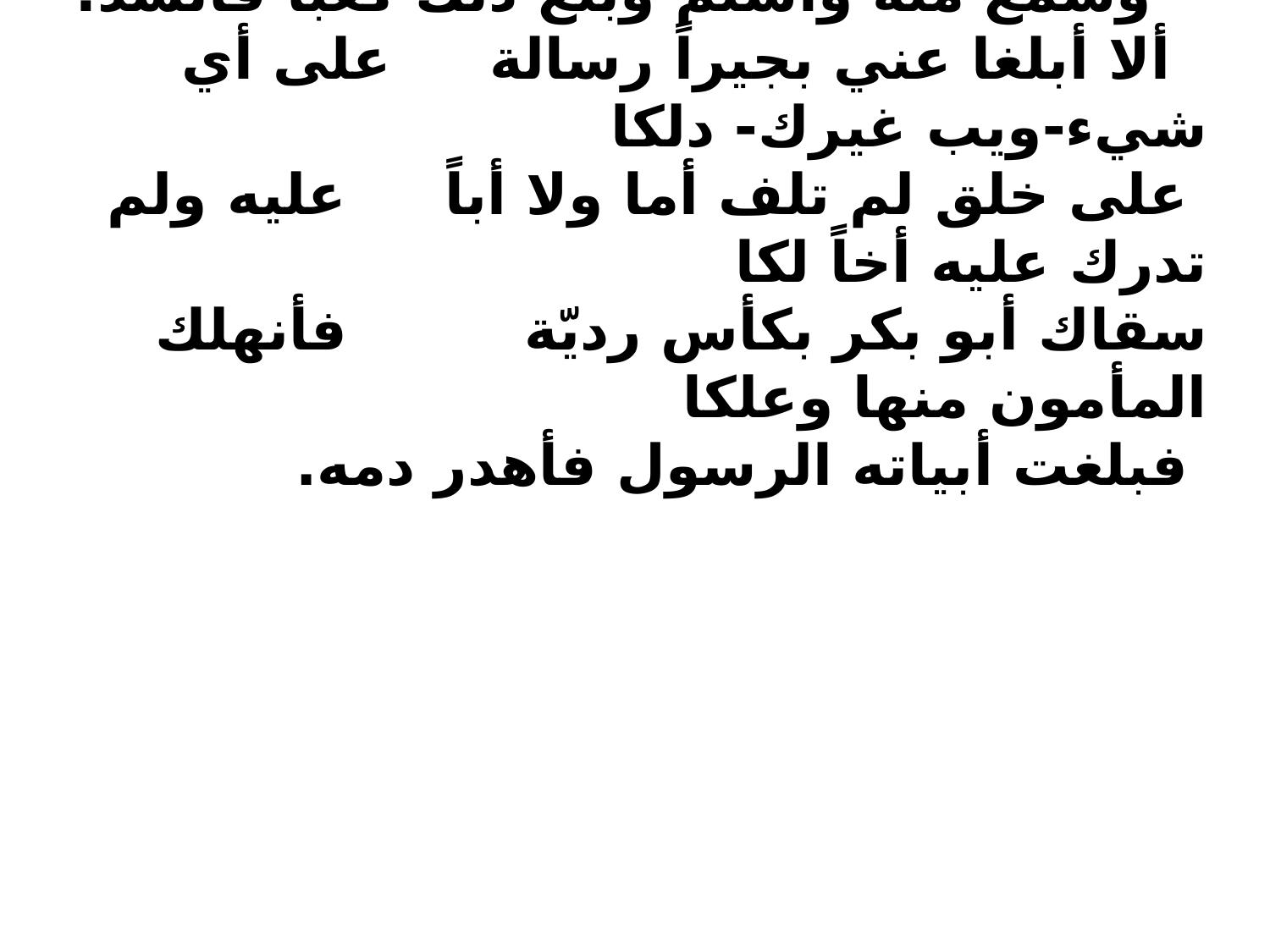

وسمع منه وأسلم وبلغ ذلك كعباً فأنشد:
ألا أبلغا عني بجيراً رسالة     على أي شيء-ويب غيرك- دلكا
 على خلق لم تلف أما ولا أباً     عليه ولم تدرك عليه أخاً لكا
سقاك أبو بكر بكأس رديّة         فأنهلك المأمون منها وعلكا
 فبلغت أبياته الرسول فأهدر دمه.

فبلغت أبياته الرسول فأهدر دمه.